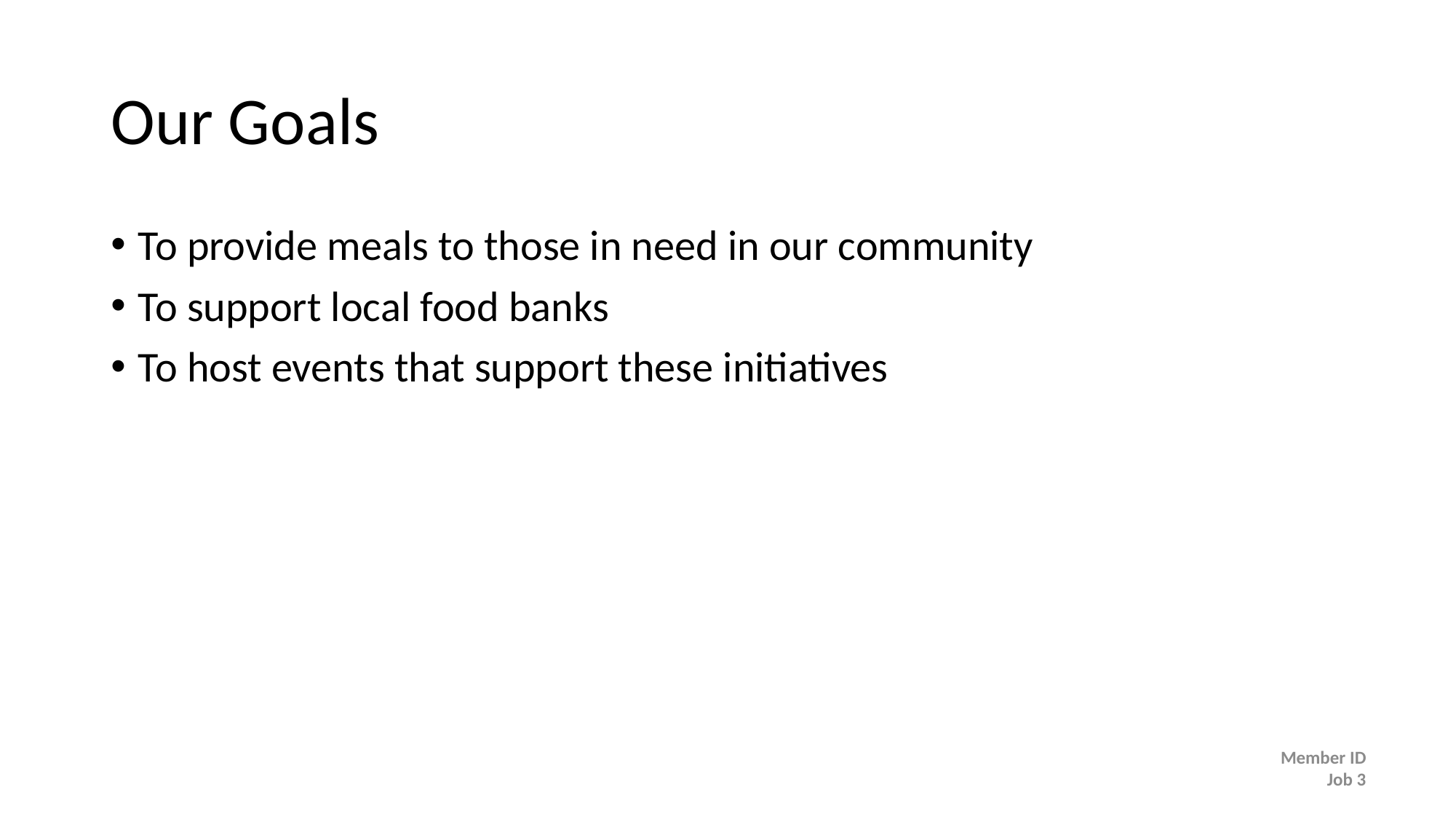

# Our Goals
To provide meals to those in need in our community
To support local food banks
To host events that support these initiatives
Member ID
Job 3